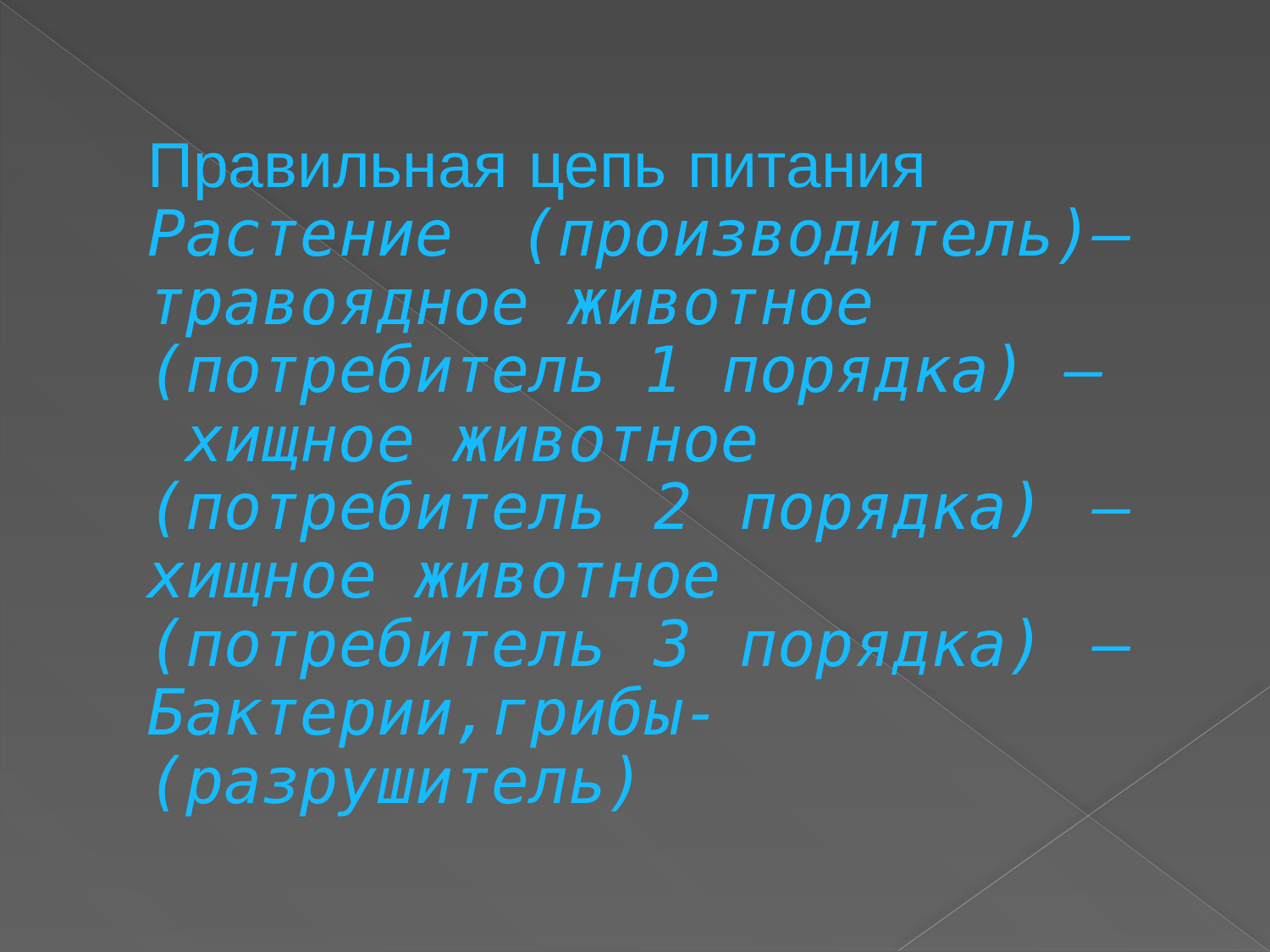

Правильная цепь питания
Растение (производитель)–
травоядное животное
(потребитель 1 порядка) –
 хищное животное
(потребитель 2 порядка) –
хищное животное
(потребитель 3 порядка) –
Бактерии,грибы- (разрушитель)